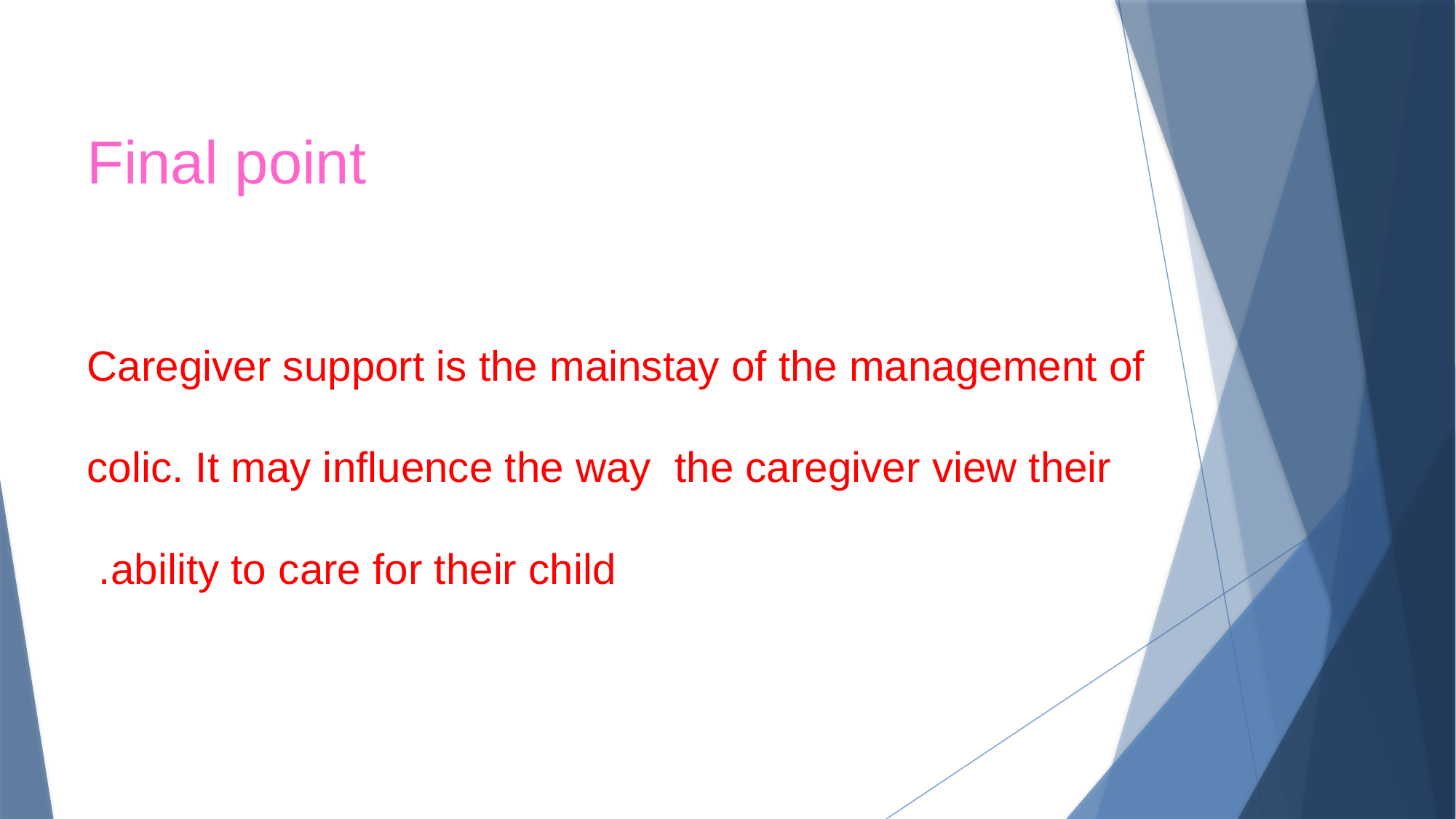

Final point
# Caregiver support is the mainstay of the management of colic. It may influence the way  the caregiver view their ability to care for their child.